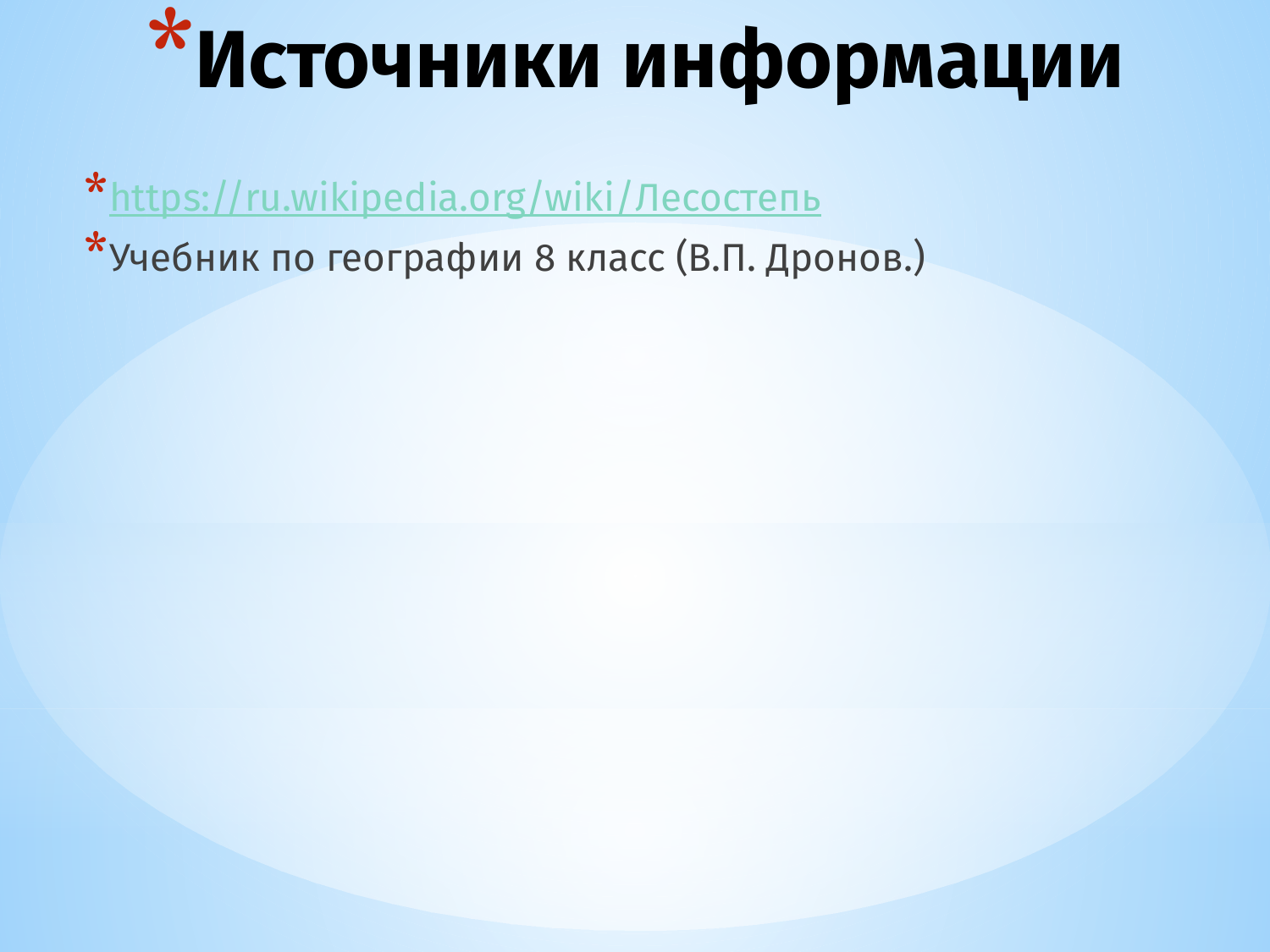

# Источники информации
https://ru.wikipedia.org/wiki/Лесостепь
Учебник по географии 8 класс (В.П. Дронов.)